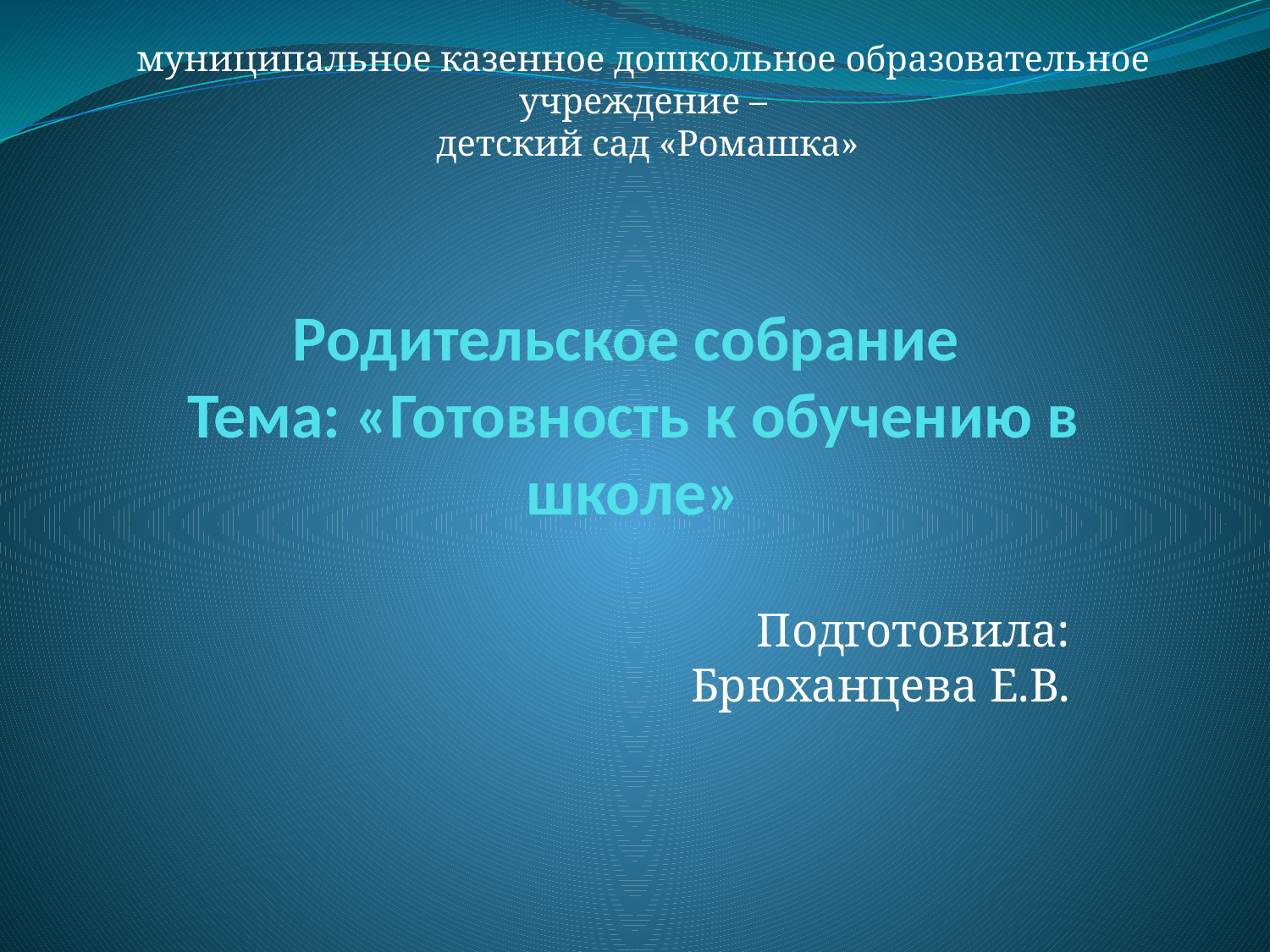

муниципальное казенное дошкольное образовательное учреждение –
 детский сад «Ромашка»

# Родительское собрание Тема: «Готовность к обучению в школе»
Подготовила: Брюханцева Е.В.